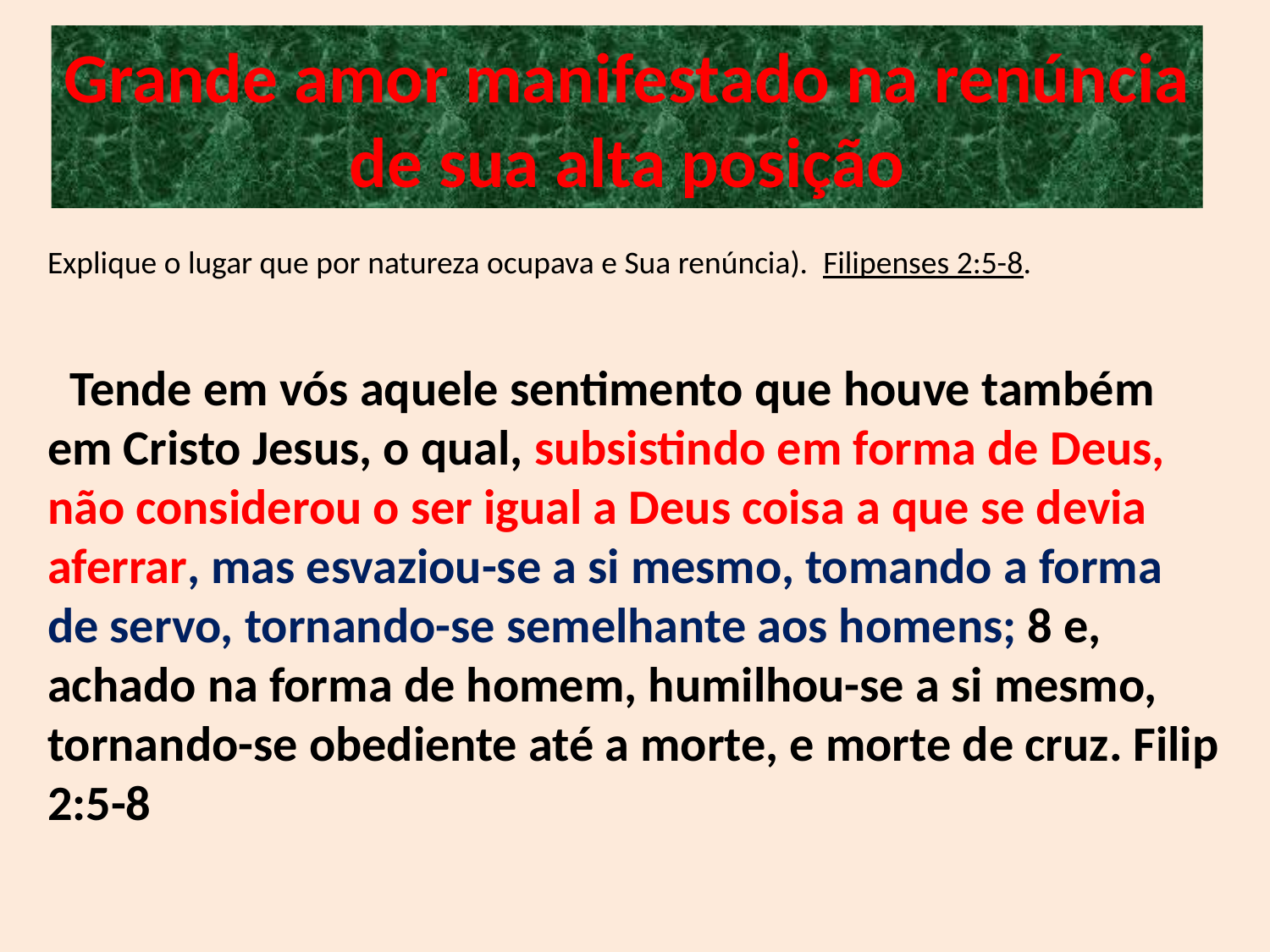

Grande amor manifestado na renúncia
 de sua alta posição
Explique o lugar que por natureza ocupava e Sua renúncia).  Filipenses 2:5-8.

  Tende em vós aquele sentimento que houve também em Cristo Jesus, o qual, subsistindo em forma de Deus, não considerou o ser igual a Deus coisa a que se devia aferrar, mas esvaziou-se a si mesmo, tomando a forma de servo, tornando-se semelhante aos homens; 8 e, achado na forma de homem, humilhou-se a si mesmo, tornando-se obediente até a morte, e morte de cruz. Filip 2:5-8